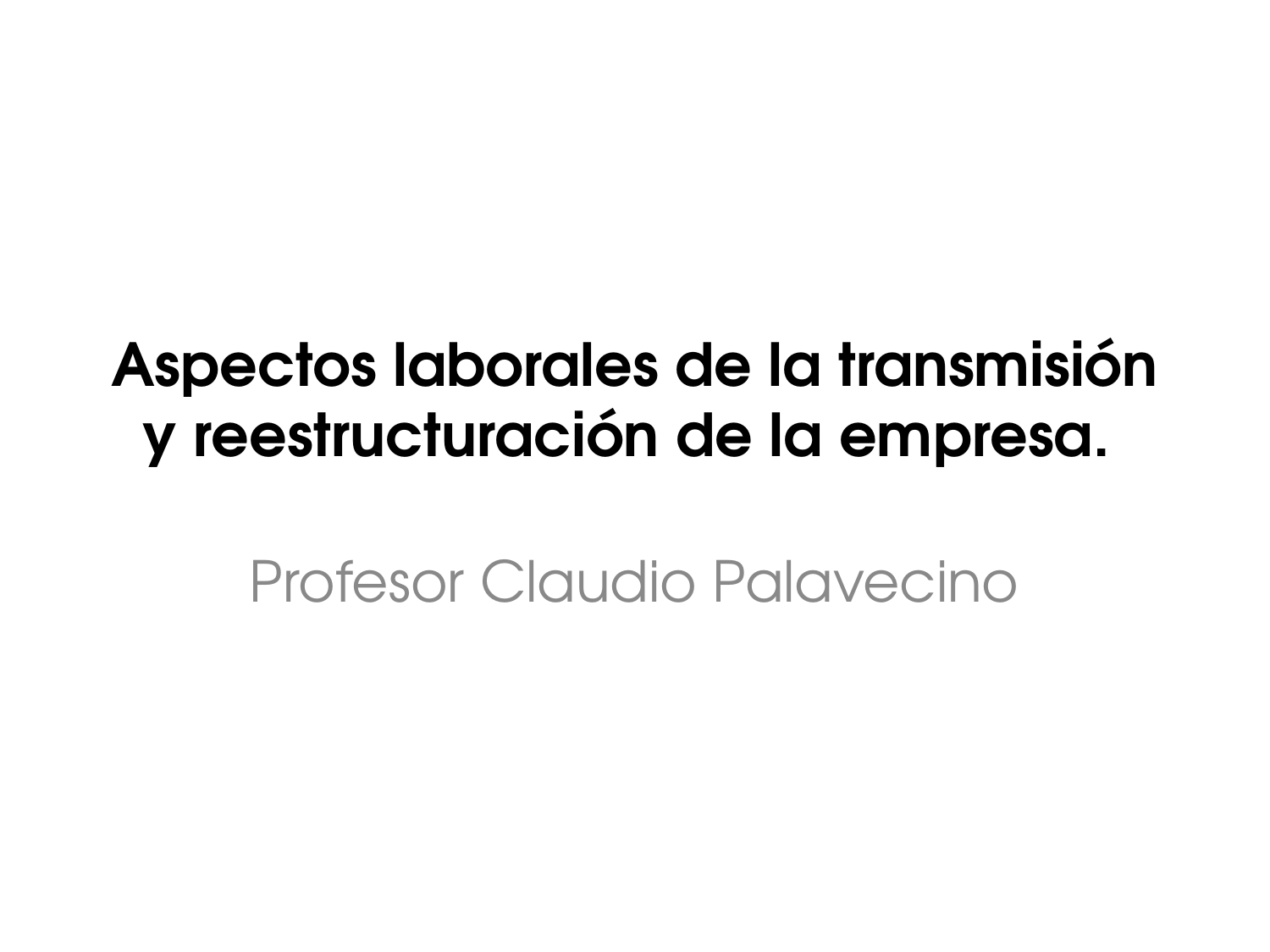

# Aspectos laborales de la transmisión y reestructuración de la empresa.
Profesor Claudio Palavecino